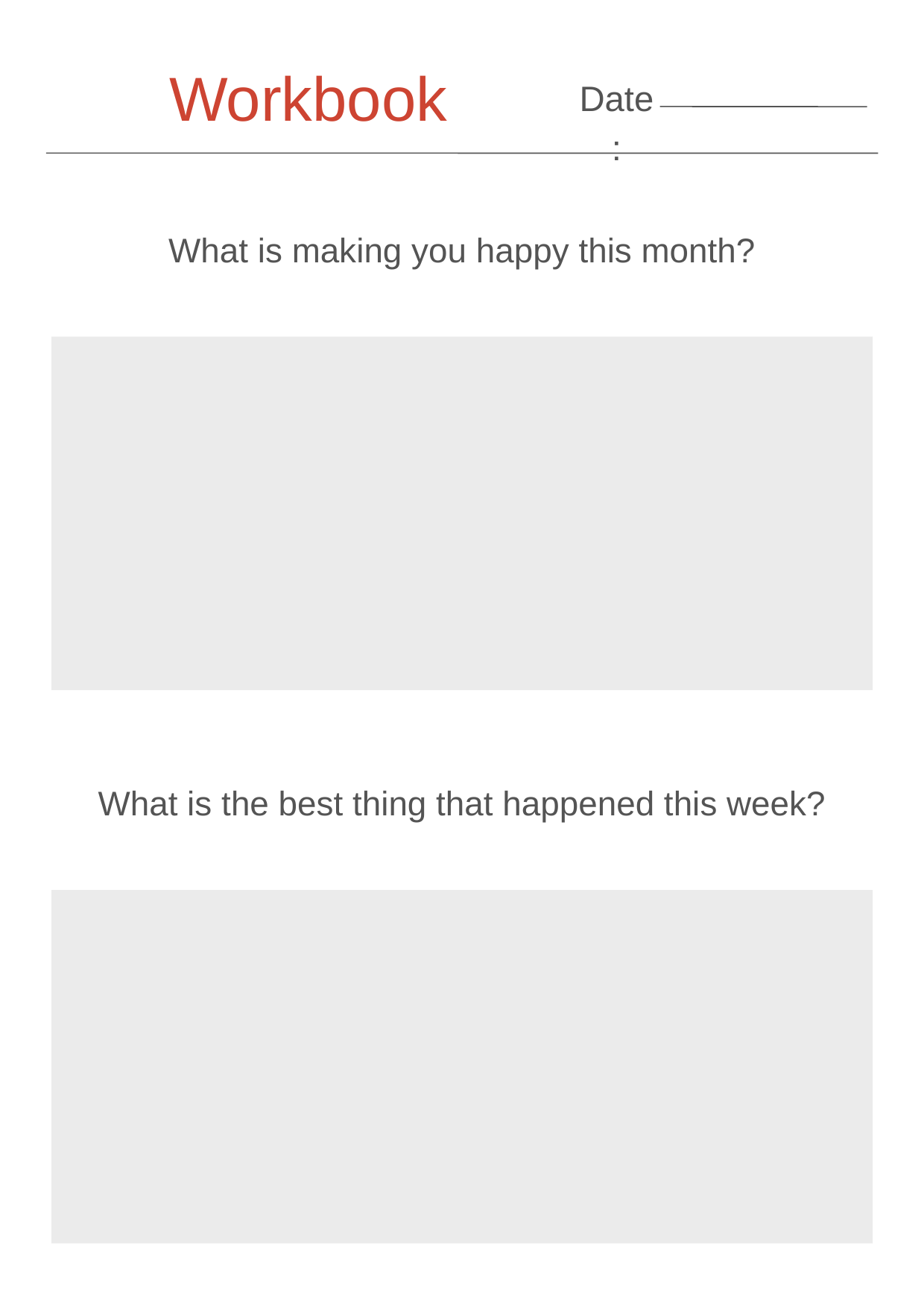

Workbook
Date:

What is making you happy this month?

What is the best thing that happened this week?